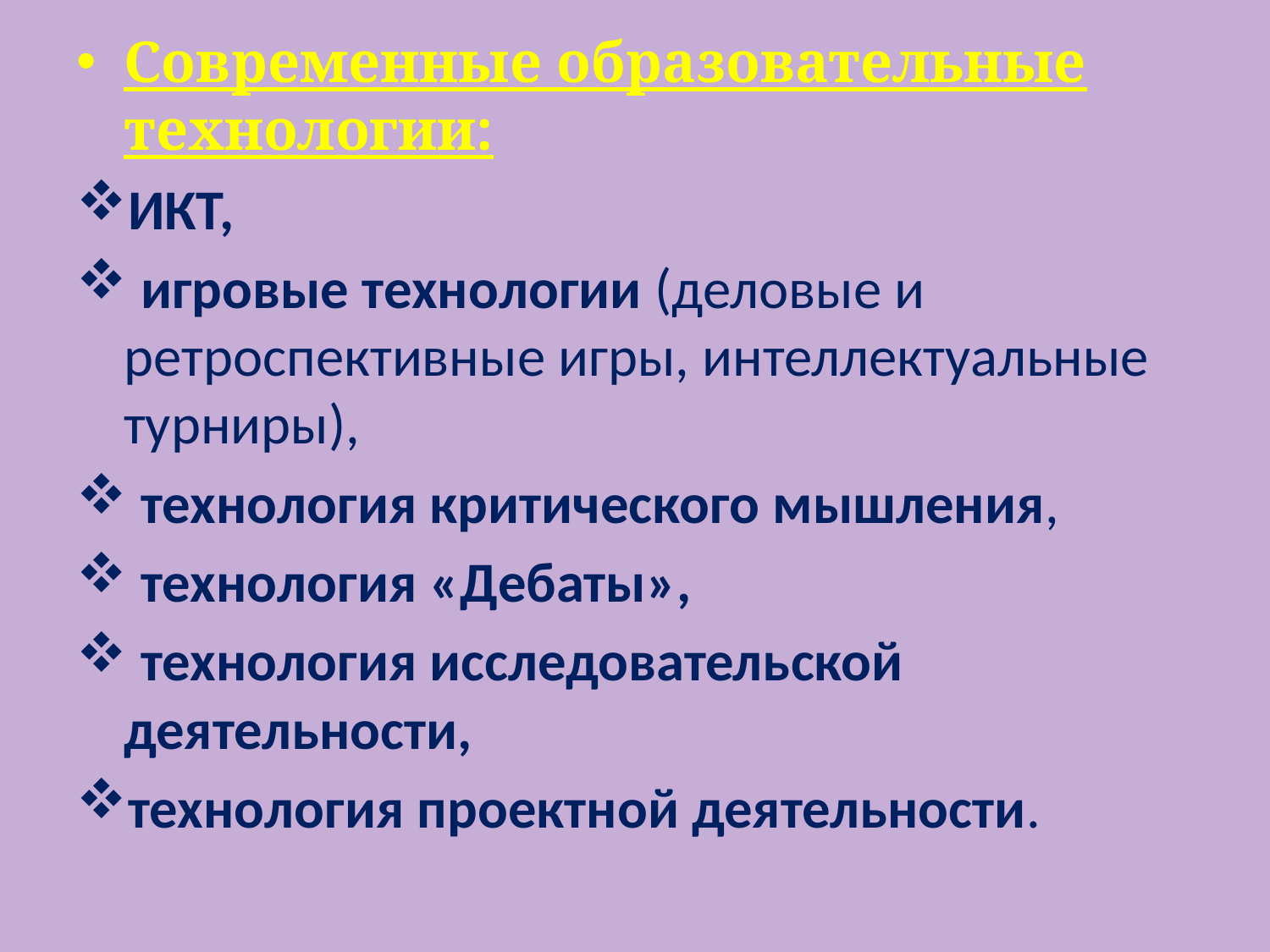

Современные образовательные технологии:
ИКТ,
 игровые технологии (деловые и ретроспективные игры, интеллектуальные  турниры),
 технология критического мышления,
 технология «Дебаты»,
 технология исследовательской деятельности,
технология проектной деятельности.